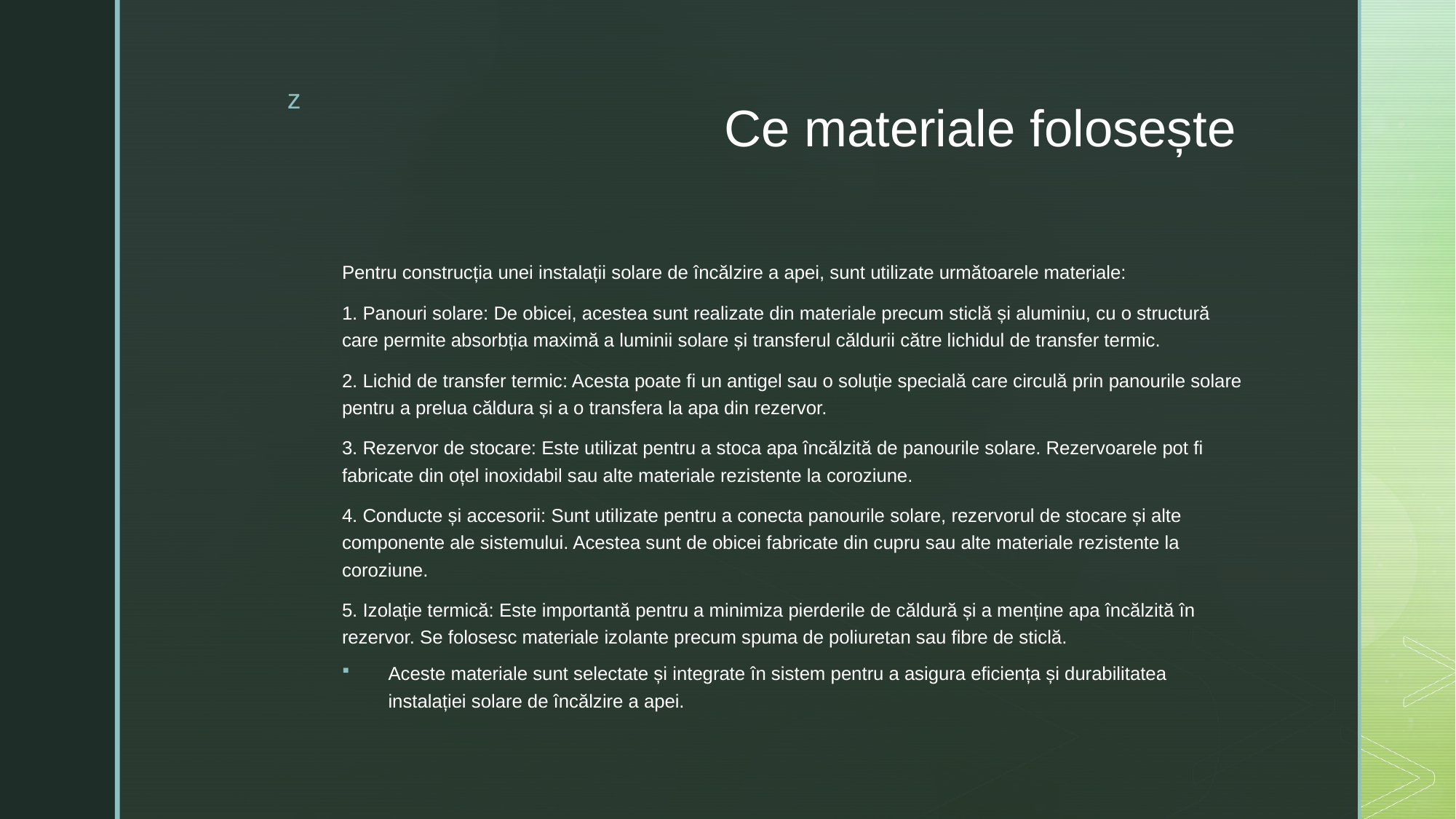

# Ce materiale folosește
Pentru construcția unei instalații solare de încălzire a apei, sunt utilizate următoarele materiale:
1. Panouri solare: De obicei, acestea sunt realizate din materiale precum sticlă și aluminiu, cu o structură care permite absorbția maximă a luminii solare și transferul căldurii către lichidul de transfer termic.
2. Lichid de transfer termic: Acesta poate fi un antigel sau o soluție specială care circulă prin panourile solare pentru a prelua căldura și a o transfera la apa din rezervor.
3. Rezervor de stocare: Este utilizat pentru a stoca apa încălzită de panourile solare. Rezervoarele pot fi fabricate din oțel inoxidabil sau alte materiale rezistente la coroziune.
4. Conducte și accesorii: Sunt utilizate pentru a conecta panourile solare, rezervorul de stocare și alte componente ale sistemului. Acestea sunt de obicei fabricate din cupru sau alte materiale rezistente la coroziune.
5. Izolație termică: Este importantă pentru a minimiza pierderile de căldură și a menține apa încălzită în rezervor. Se folosesc materiale izolante precum spuma de poliuretan sau fibre de sticlă.
Aceste materiale sunt selectate și integrate în sistem pentru a asigura eficiența și durabilitatea instalației solare de încălzire a apei.